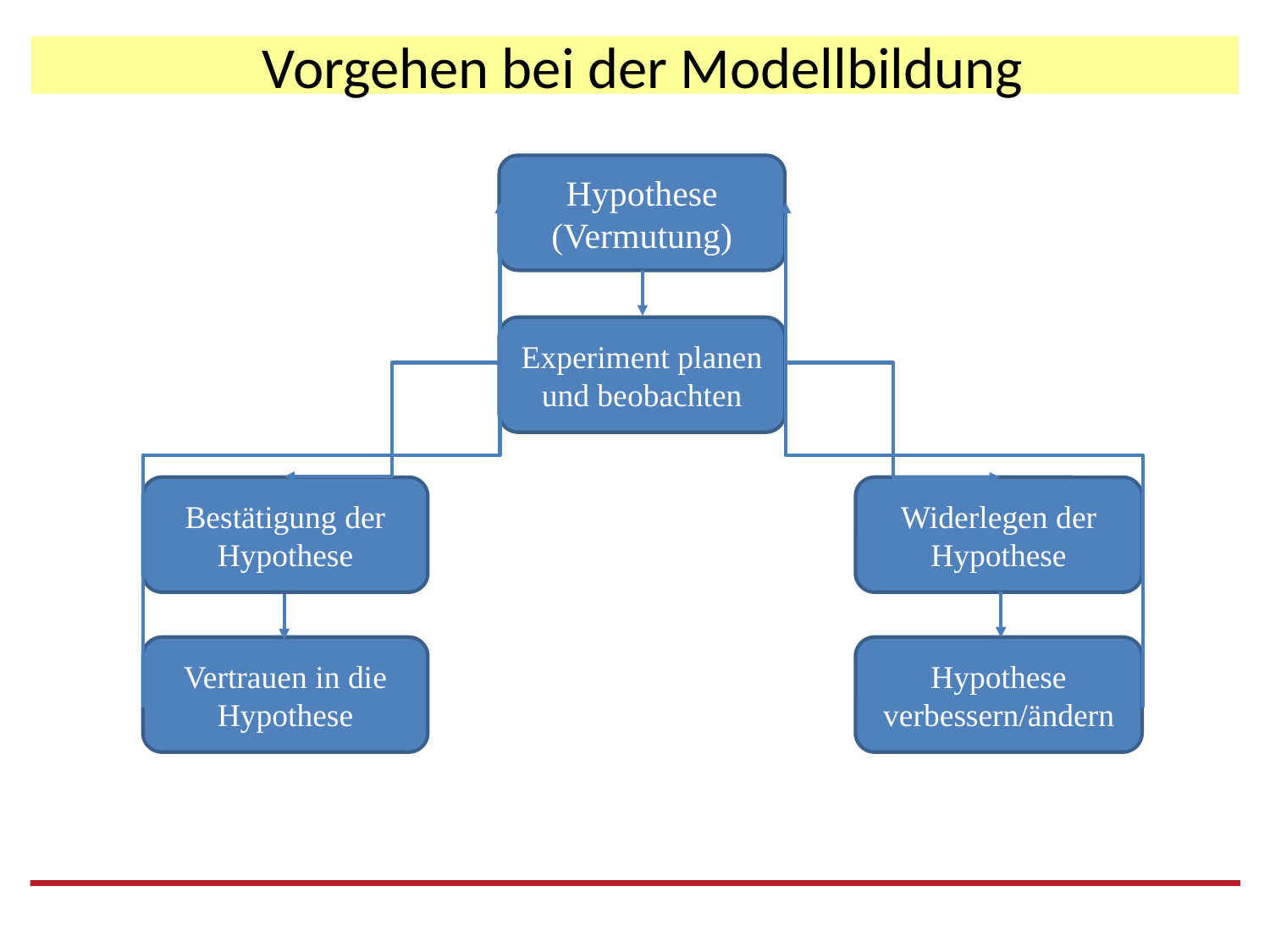

# Vorgehen bei der Modellbildung

Hypothese
(Vermutung)
Vertrauen in die Hypothese
Hypothese verbessern/ändern
Experiment planen und beobachten
Bestätigung der Hypothese
Widerlegen der Hypothese